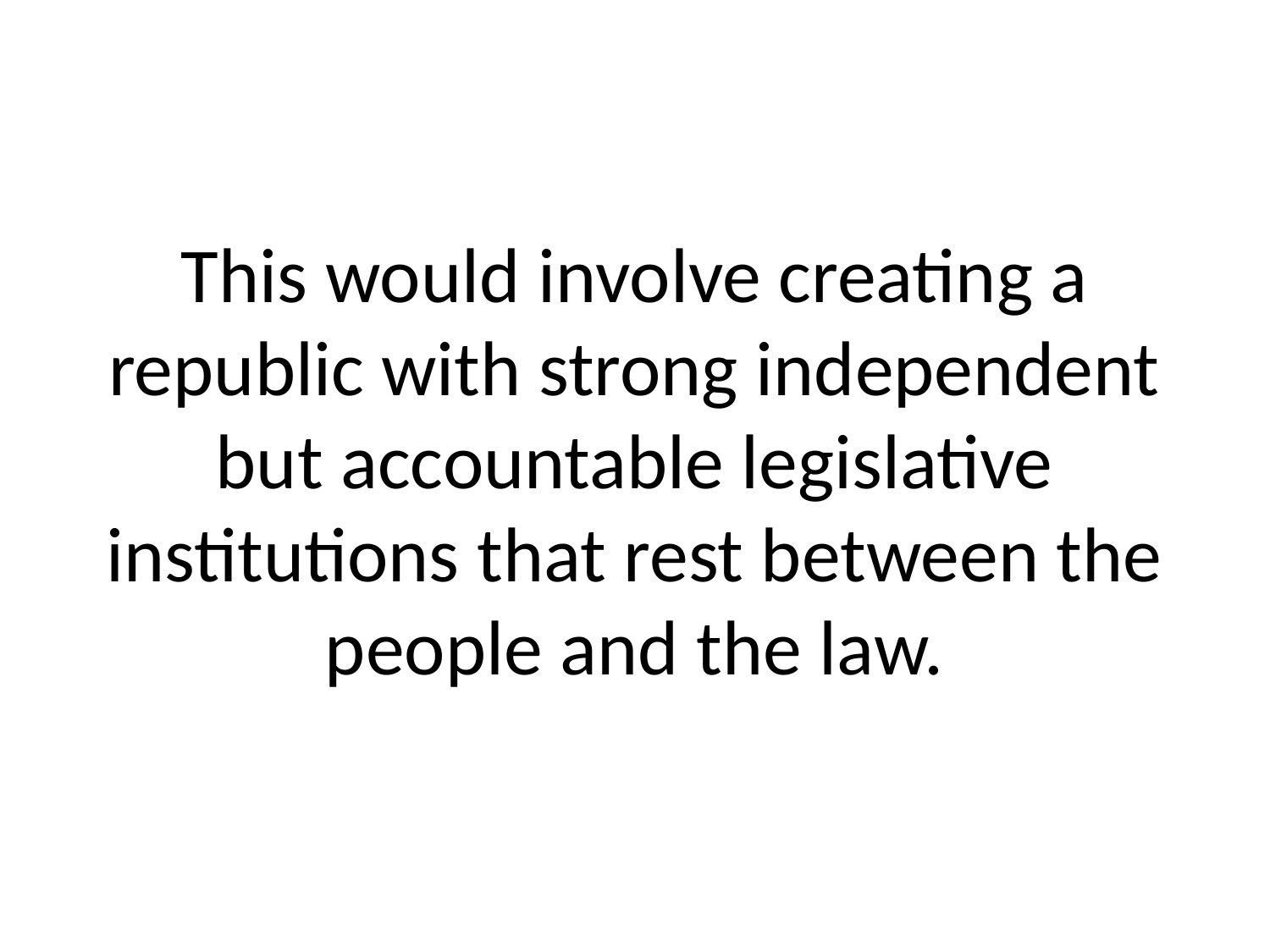

# This would involve creating a republic with strong independent but accountable legislative institutions that rest between the people and the law.